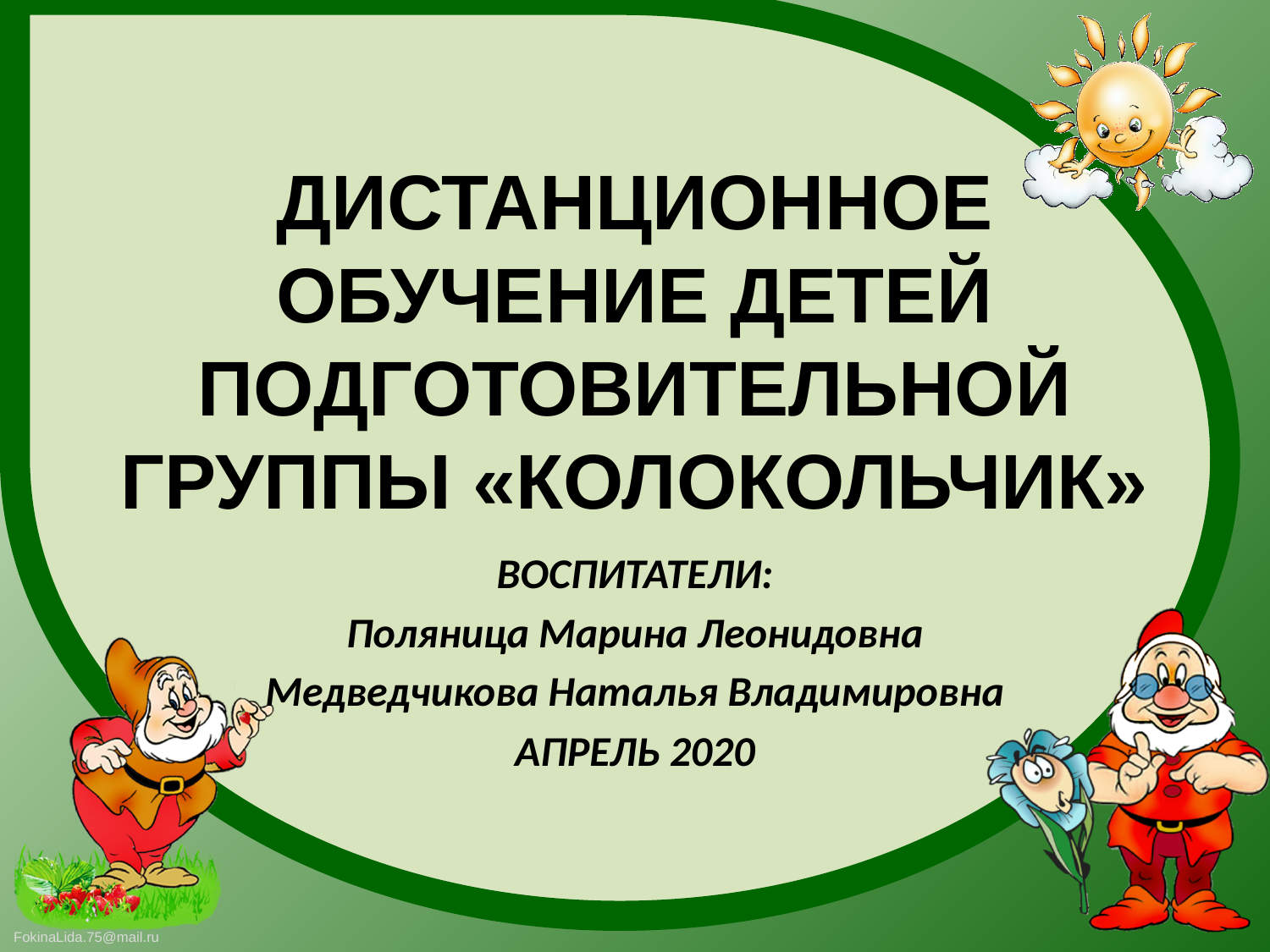

# ДИСТАНЦИОННОЕ ОБУЧЕНИЕ ДЕТЕЙ ПОДГОТОВИТЕЛЬНОЙ ГРУППЫ «КОЛОКОЛЬЧИК»
ВОСПИТАТЕЛИ:
Поляница Марина Леонидовна
Медведчикова Наталья Владимировна
АПРЕЛЬ 2020